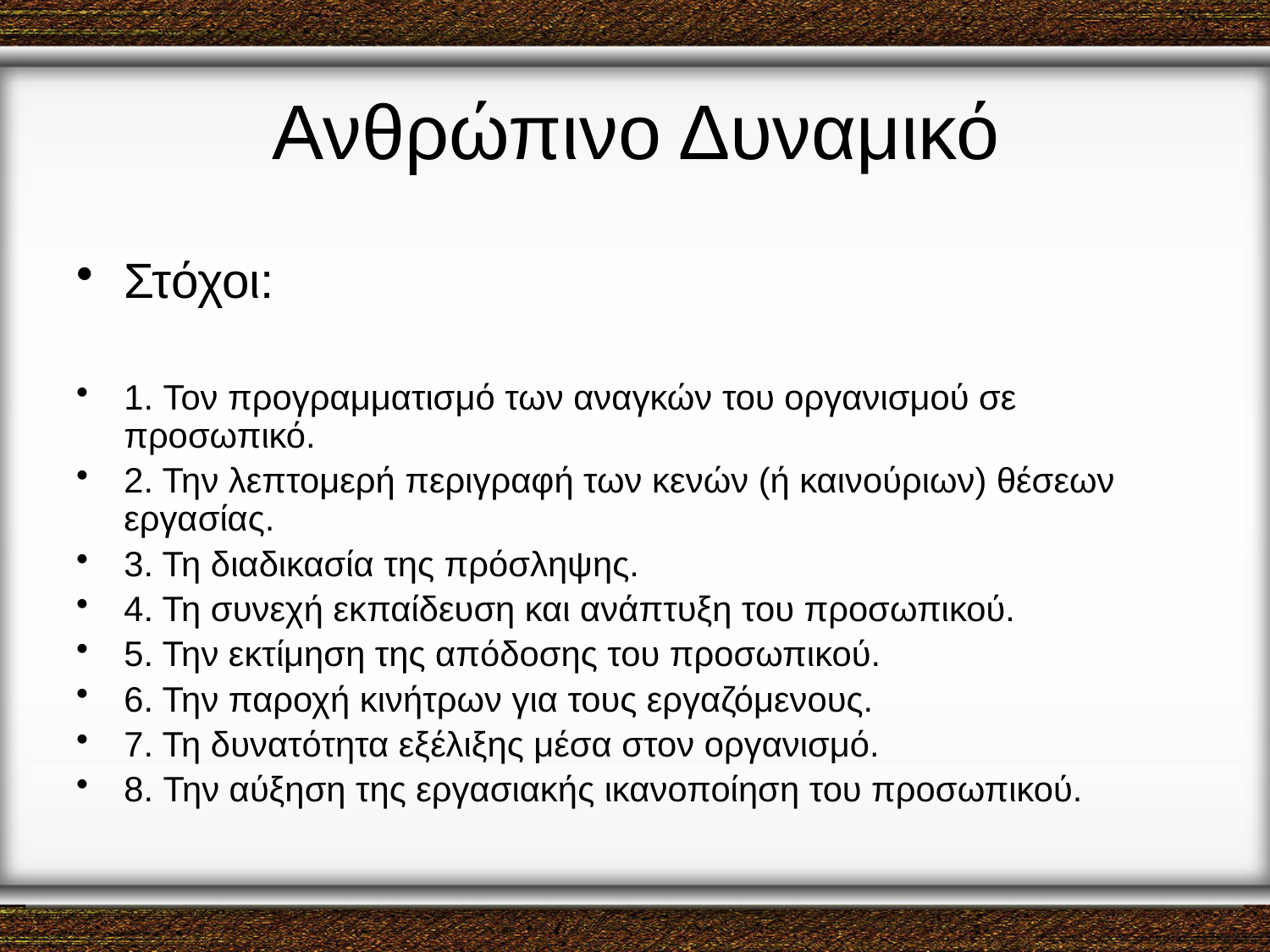

# Ανθρώπινο Δυναμικό
Στόχοι:

1. Τον προγραμματισμό των αναγκών του οργανισμού σε προσωπικό.
2. Την λεπτομερή περιγραφή των κενών (ή καινούριων) θέσεων εργασίας.
3. Τη διαδικασία της πρόσληψης.
4. Τη συνεχή εκπαίδευση και ανάπτυξη του προσωπικού.
5. Την εκτίμηση της απόδοσης του προσωπικού.
6. Την παροχή κινήτρων για τους εργαζόμενους.
7. Τη δυνατότητα εξέλιξης μέσα στον οργανισμό.
8. Την αύξηση της εργασιακής ικανοποίηση του προσωπικού.